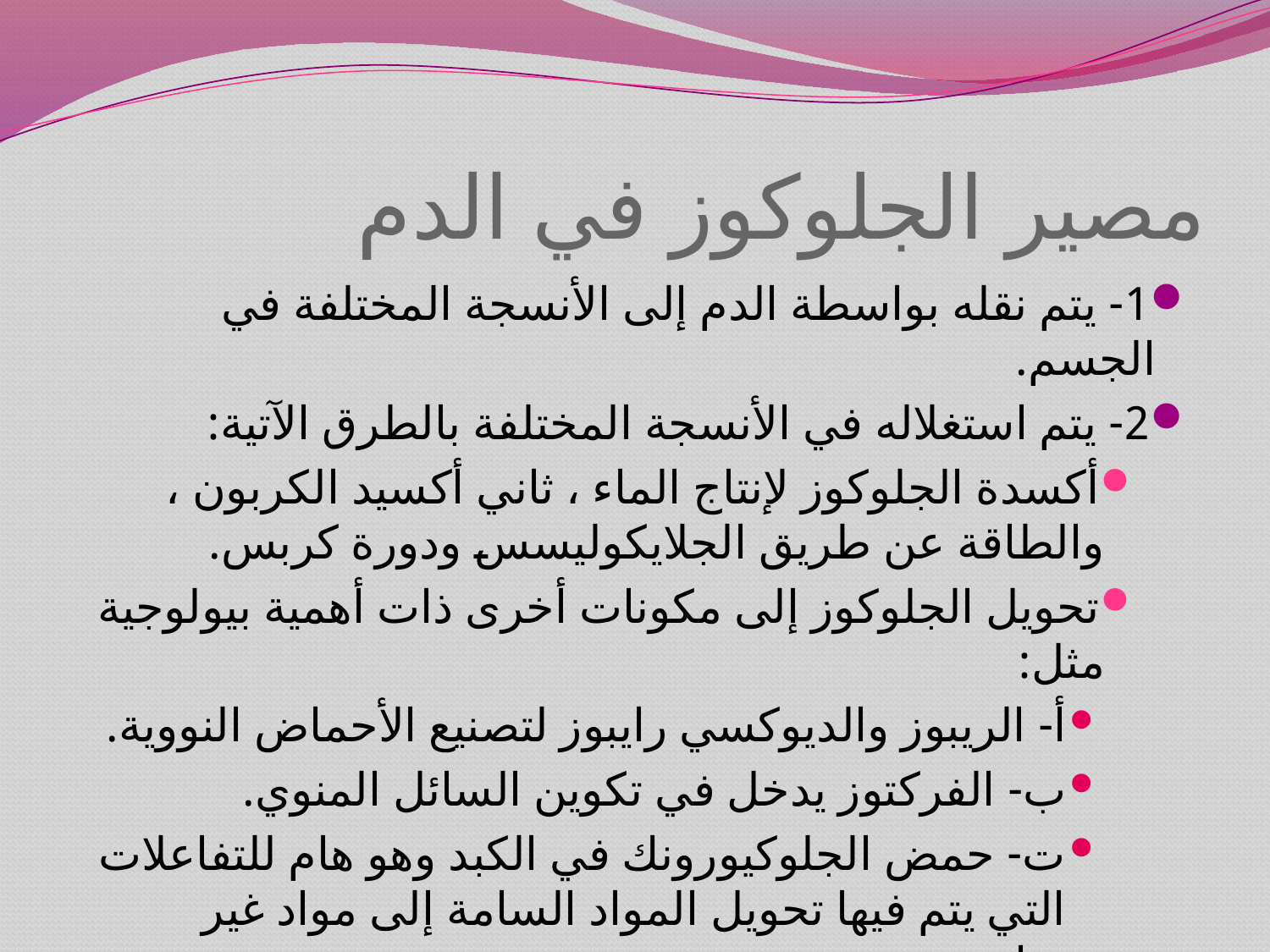

# مصير الجلوكوز في الدم
1- يتم نقله بواسطة الدم إلى الأنسجة المختلفة في الجسم.
2- يتم استغلاله في الأنسجة المختلفة بالطرق الآتية:
أكسدة الجلوكوز لإنتاج الماء ، ثاني أكسيد الكربون ، والطاقة عن طريق الجلايكوليسس ودورة كربس.
تحويل الجلوكوز إلى مكونات أخرى ذات أهمية بيولوجية مثل:
أ- الريبوز والديوكسي رايبوز لتصنيع الأحماض النووية.
ب- الفركتوز يدخل في تكوين السائل المنوي.
ت- حمض الجلوكيورونك في الكبد وهو هام للتفاعلات التي يتم فيها تحويل المواد السامة إلى مواد غير سامة.
ج- سكريات أمينية لصنع السكريات المتعددة المخاطية.